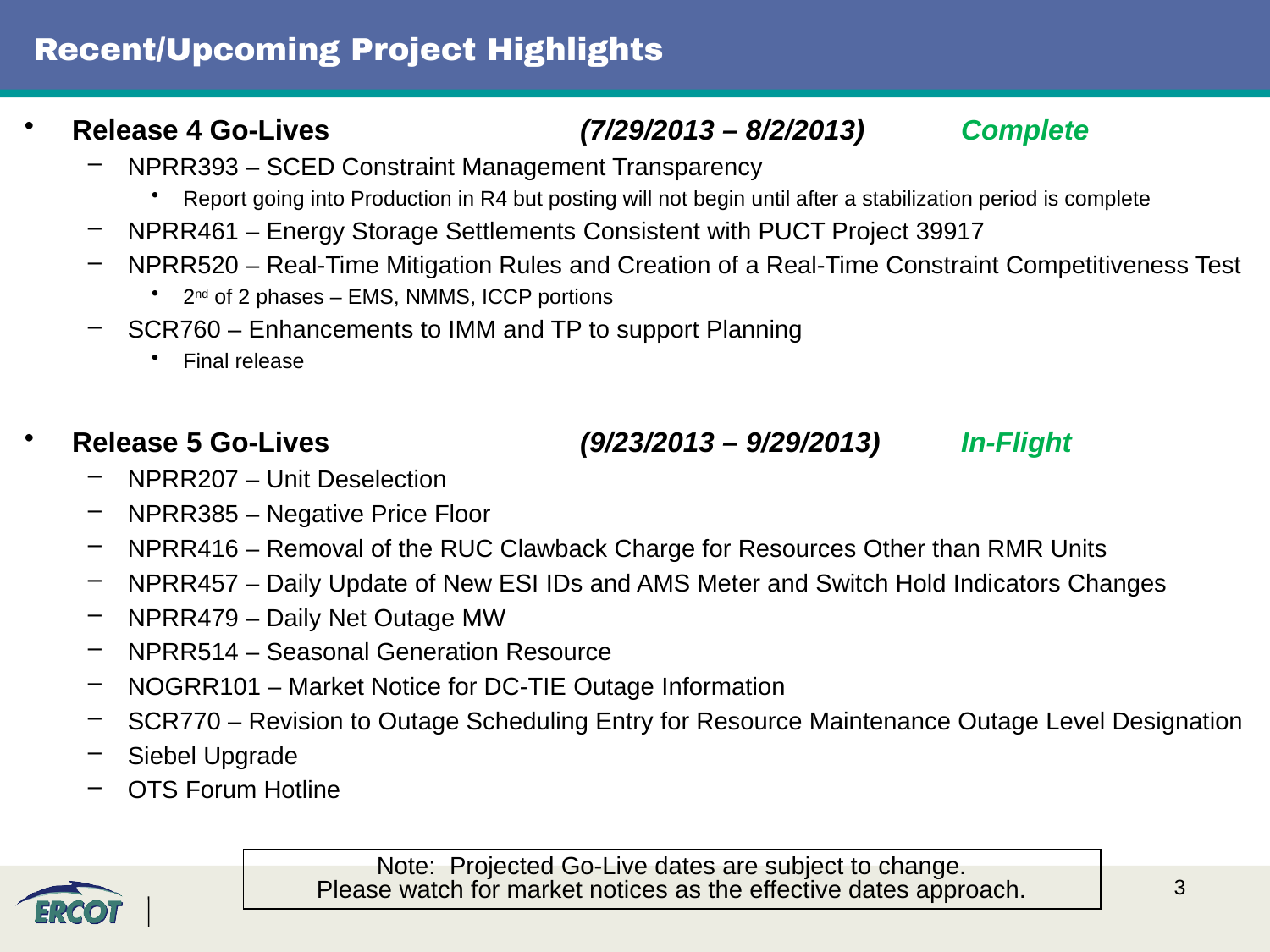

# Recent/Upcoming Project Highlights
Release 4 Go-Lives		(7/29/2013 – 8/2/2013)	Complete
NPRR393 – SCED Constraint Management Transparency
Report going into Production in R4 but posting will not begin until after a stabilization period is complete
NPRR461 – Energy Storage Settlements Consistent with PUCT Project 39917
NPRR520 – Real-Time Mitigation Rules and Creation of a Real-Time Constraint Competitiveness Test
2nd of 2 phases – EMS, NMMS, ICCP portions
SCR760 – Enhancements to IMM and TP to support Planning
Final release

Release 5 Go-Lives		(9/23/2013 – 9/29/2013)	In-Flight
NPRR207 – Unit Deselection
NPRR385 – Negative Price Floor
NPRR416 – Removal of the RUC Clawback Charge for Resources Other than RMR Units
NPRR457 – Daily Update of New ESI IDs and AMS Meter and Switch Hold Indicators Changes
NPRR479 – Daily Net Outage MW
NPRR514 – Seasonal Generation Resource
NOGRR101 – Market Notice for DC-TIE Outage Information
SCR770 – Revision to Outage Scheduling Entry for Resource Maintenance Outage Level Designation
Siebel Upgrade
OTS Forum Hotline

Note:  Projected Go-Live dates are subject to change.
Please watch for market notices as the effective dates approach.